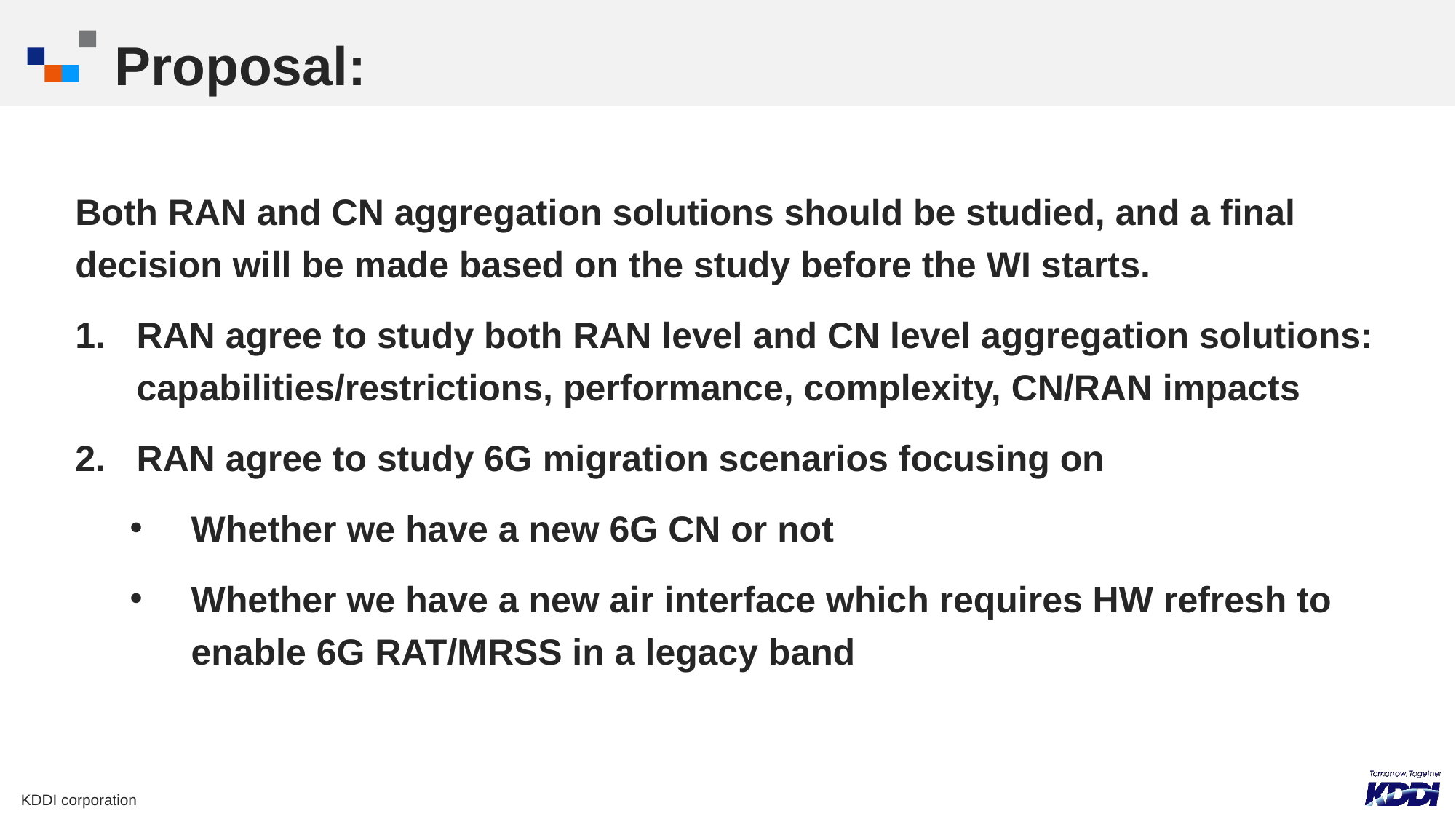

Proposal:
Both RAN and CN aggregation solutions should be studied, and a final decision will be made based on the study before the WI starts.
RAN agree to study both RAN level and CN level aggregation solutions: capabilities/restrictions, performance, complexity, CN/RAN impacts
RAN agree to study 6G migration scenarios focusing on
Whether we have a new 6G CN or not
Whether we have a new air interface which requires HW refresh to enable 6G RAT/MRSS in a legacy band